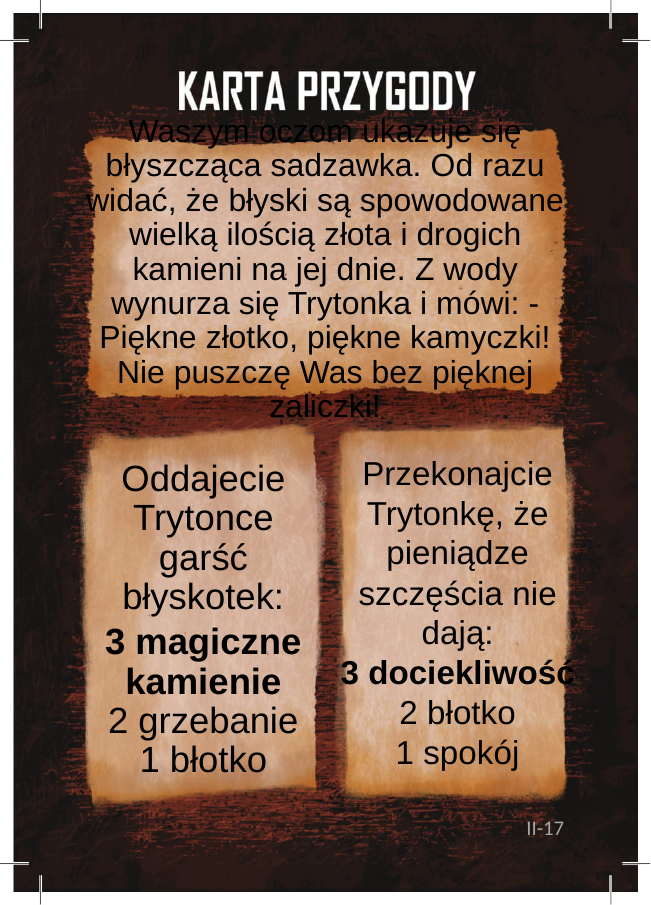

# Waszym oczom ukazuje się błyszcząca sadzawka. Od razu widać, że błyski są spowodowane wielką ilością złota i drogich kamieni na jej dnie. Z wody wynurza się Trytonka i mówi: - Piękne złotko, piękne kamyczki! Nie puszczę Was bez pięknej zaliczki!
Przekonajcie Trytonkę, że pieniądze szczęścia nie dają:
3 dociekliwość
2 błotko
1 spokój
Oddajecie Trytonce garść błyskotek:
3 magiczne kamienie
2 grzebanie
1 błotko
II-17